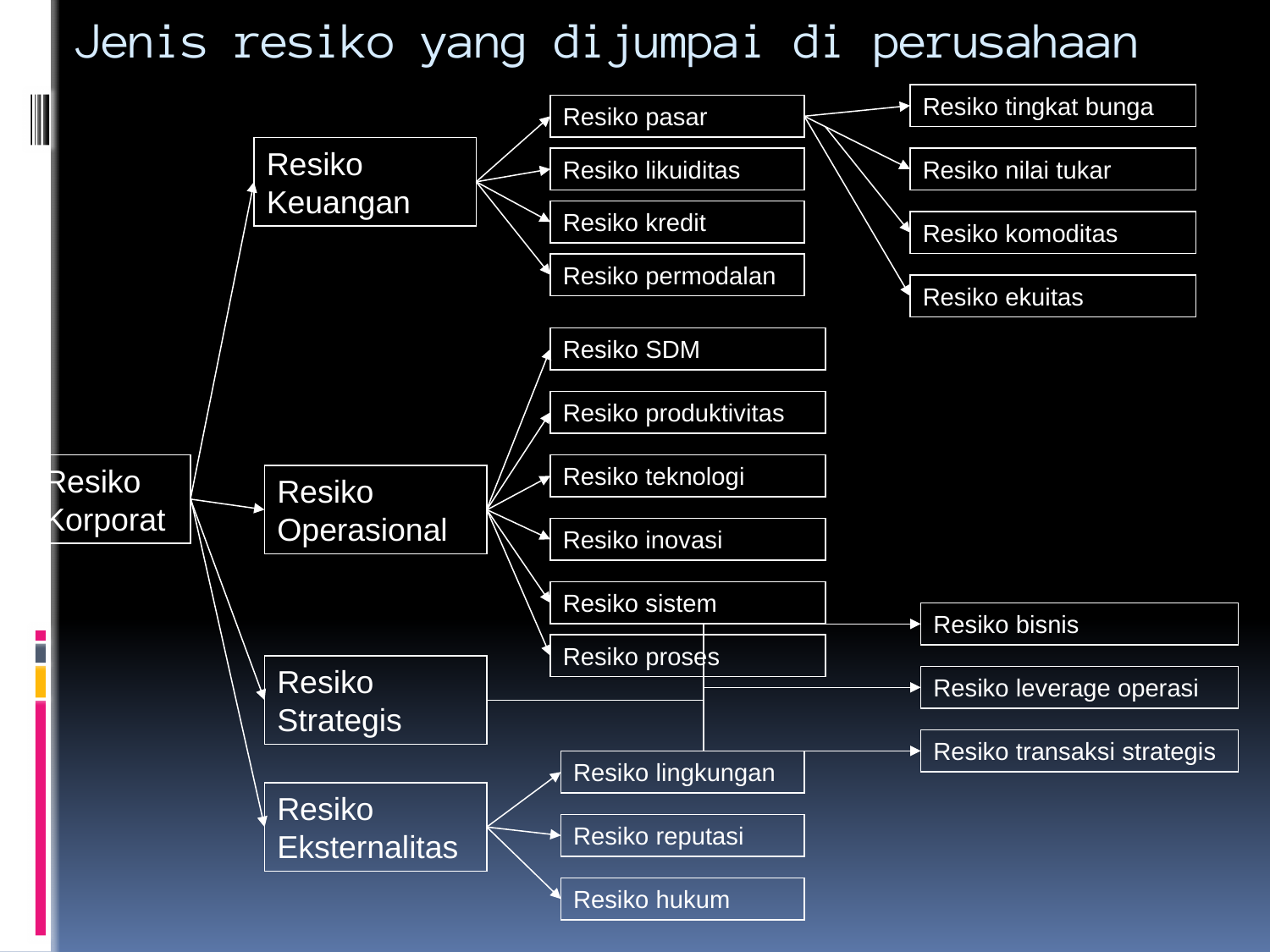

# Jenis resiko yang dijumpai di perusahaan
Resiko tingkat bunga
Resiko pasar
Resiko Keuangan
Resiko likuiditas
Resiko nilai tukar
Resiko kredit
Resiko komoditas
Resiko permodalan
Resiko ekuitas
Resiko SDM
Resiko produktivitas
Resiko Korporat
Resiko teknologi
Resiko Operasional
Resiko inovasi
Resiko sistem
Resiko bisnis
Resiko proses
Resiko Strategis
Resiko leverage operasi
Resiko transaksi strategis
Resiko lingkungan
Resiko Eksternalitas
Resiko reputasi
Resiko hukum